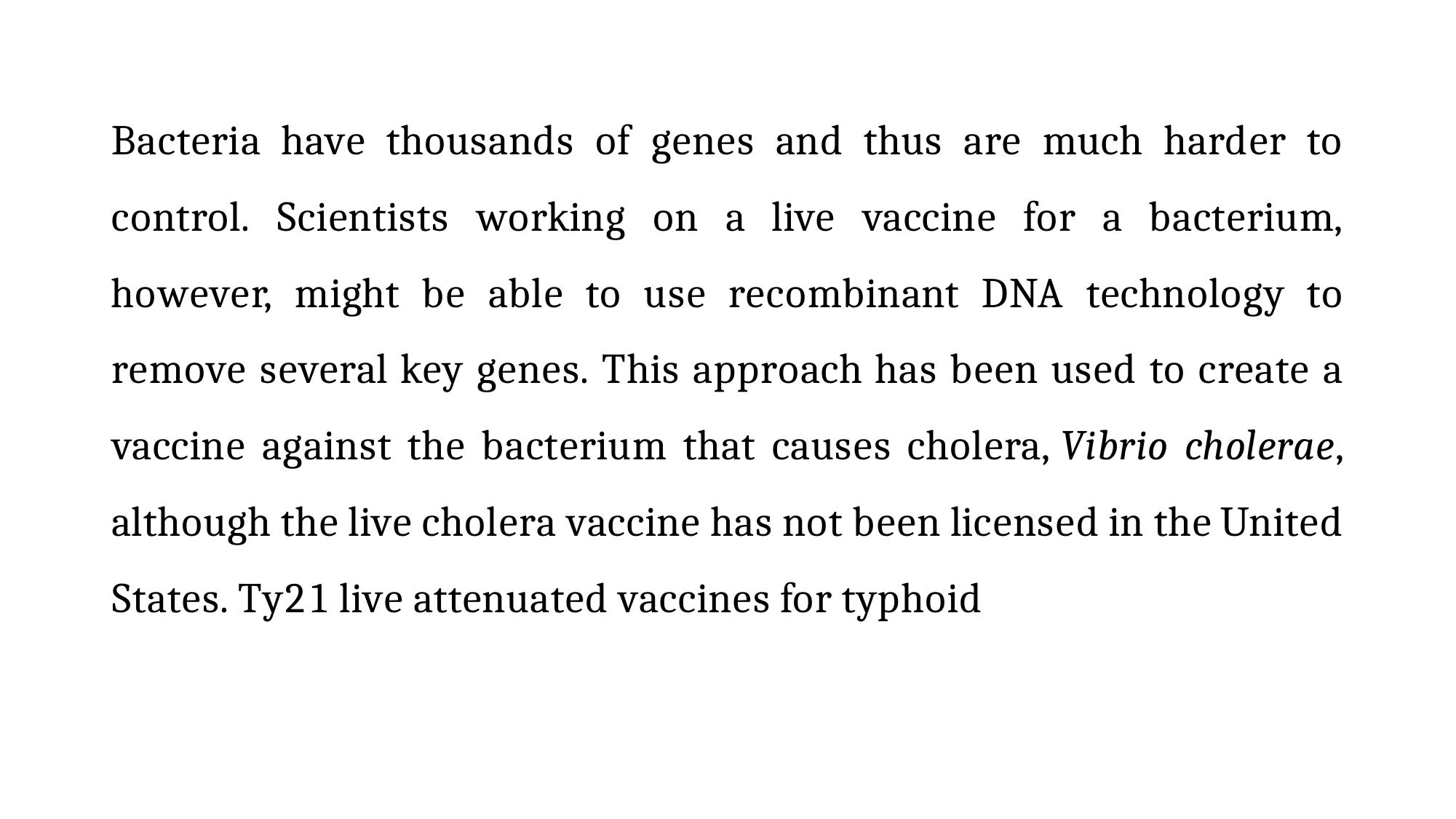

Bacteria have thousands of genes and thus are much harder to control. Scientists working on a live vaccine for a bacterium, however, might be able to use recombinant DNA technology to remove several key genes. This approach has been used to create a vaccine against the bacterium that causes cholera, Vibrio cholerae, although the live cholera vaccine has not been licensed in the United States. Ty21 live attenuated vaccines for typhoid